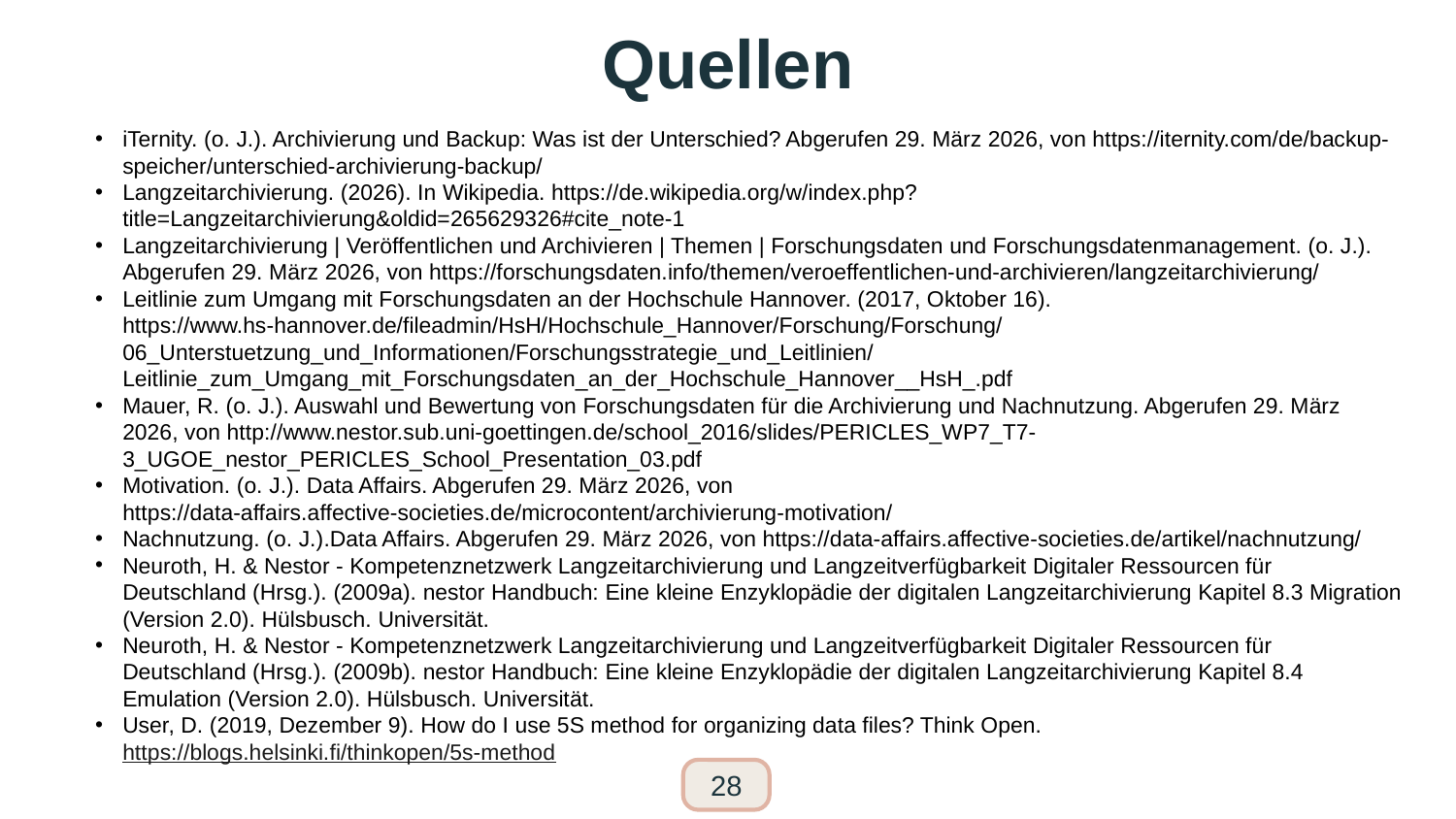

# Quellen
iTernity. (o. J.). Archivierung und Backup: Was ist der Unterschied? Abgerufen 29. März 2026, von https://iternity.com/de/backup-speicher/unterschied-archivierung-backup/
Langzeitarchivierung. (2026). In Wikipedia. https://de.wikipedia.org/w/index.php?title=Langzeitarchivierung&oldid=265629326#cite_note-1
Langzeitarchivierung | Veröffentlichen und Archivieren | Themen | Forschungsdaten und Forschungsdatenmanagement. (o. J.). Abgerufen 29. März 2026, von https://forschungsdaten.info/themen/veroeffentlichen-und-archivieren/langzeitarchivierung/
Leitlinie zum Umgang mit Forschungsdaten an der Hochschule Hannover. (2017, Oktober 16). https://www.hs-hannover.de/fileadmin/HsH/Hochschule_Hannover/Forschung/Forschung/06_Unterstuetzung_und_Informationen/Forschungsstrategie_und_Leitlinien/Leitlinie_zum_Umgang_mit_Forschungsdaten_an_der_Hochschule_Hannover__HsH_.pdf
Mauer, R. (o. J.). Auswahl und Bewertung von Forschungsdaten für die Archivierung und Nachnutzung. Abgerufen 29. März 2026, von http://www.nestor.sub.uni-goettingen.de/school_2016/slides/PERICLES_WP7_T7-3_UGOE_nestor_PERICLES_School_Presentation_03.pdf
Motivation. (o. J.). Data Affairs. Abgerufen 29. März 2026, von https://data-affairs.affective-societies.de/microcontent/archivierung-motivation/
Nachnutzung. (o. J.).Data Affairs. Abgerufen 29. März 2026, von https://data-affairs.affective-societies.de/artikel/nachnutzung/
Neuroth, H. & Nestor - Kompetenznetzwerk Langzeitarchivierung und Langzeitverfügbarkeit Digitaler Ressourcen für Deutschland (Hrsg.). (2009a). nestor Handbuch: Eine kleine Enzyklopädie der digitalen Langzeitarchivierung Kapitel 8.3 Migration (Version 2.0). Hülsbusch. Universität.
Neuroth, H. & Nestor - Kompetenznetzwerk Langzeitarchivierung und Langzeitverfügbarkeit Digitaler Ressourcen für Deutschland (Hrsg.). (2009b). nestor Handbuch: Eine kleine Enzyklopädie der digitalen Langzeitarchivierung Kapitel 8.4 Emulation (Version 2.0). Hülsbusch. Universität.
User, D. (2019, Dezember 9). How do I use 5S method for organizing data files? Think Open. https://blogs.helsinki.fi/thinkopen/5s-method